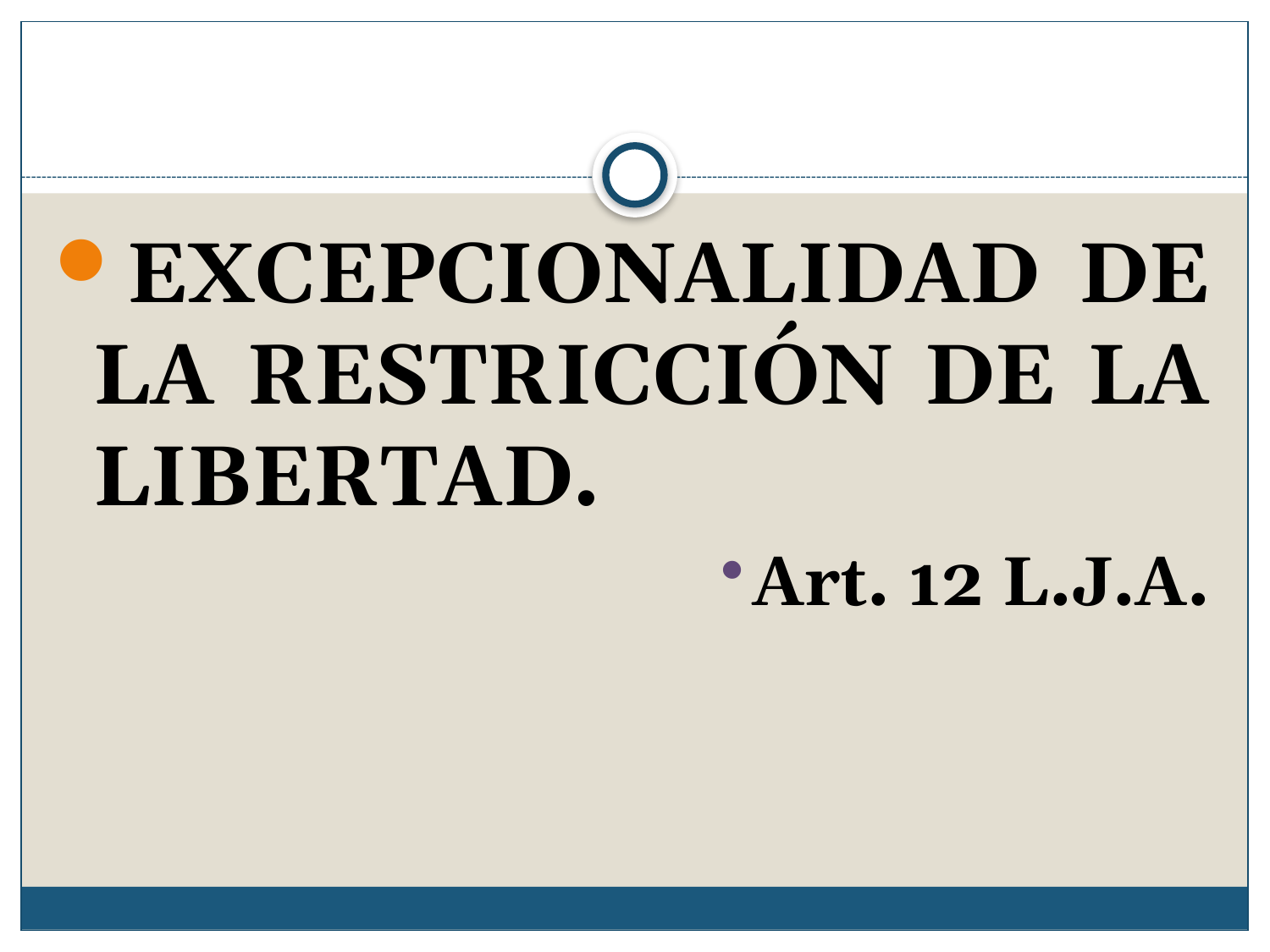

#
EXCEPCIONALIDAD DE LA RESTRICCIÓN DE LA LIBERTAD.
Art. 12 L.J.A.